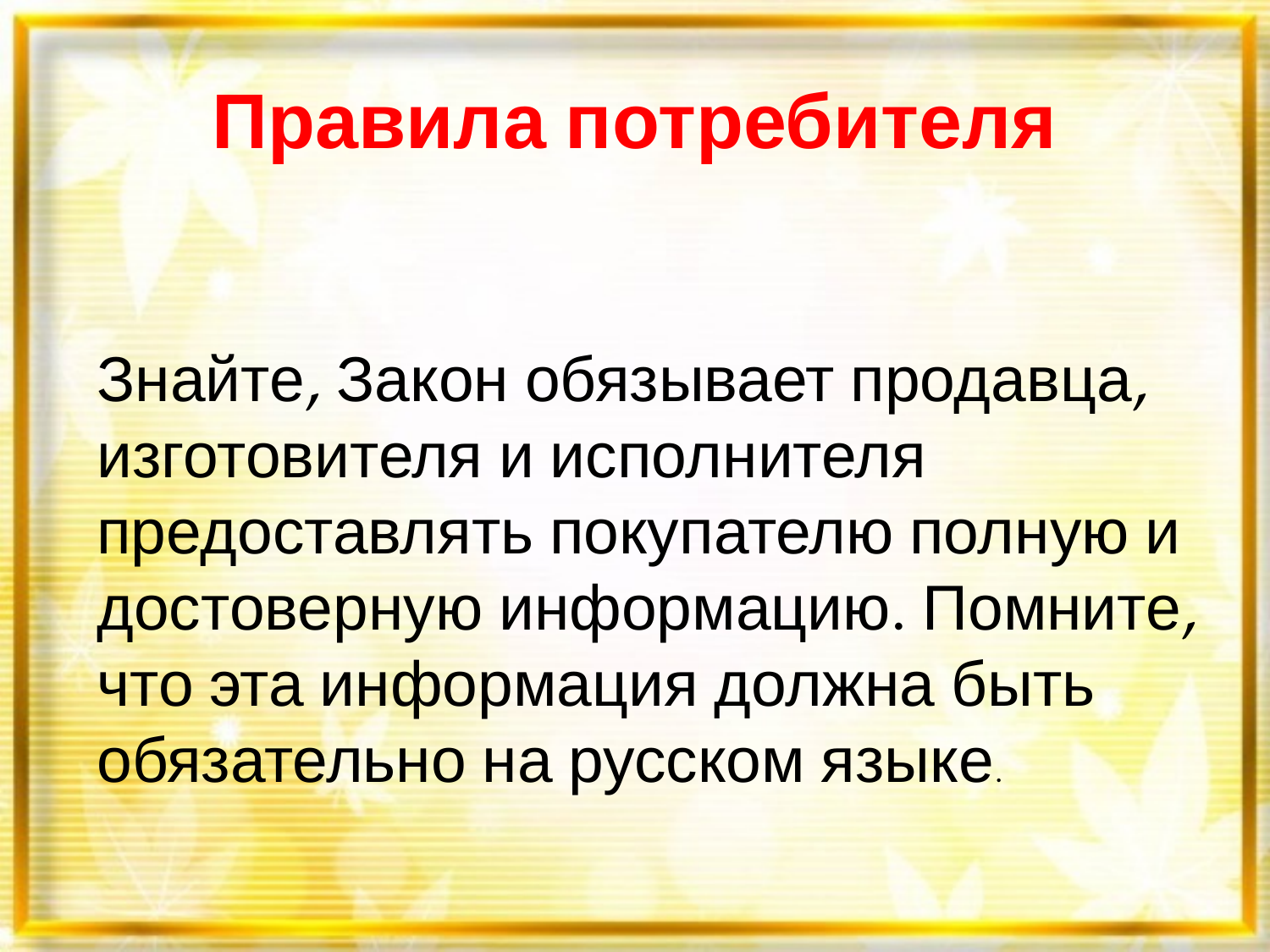

# Правила потребителя

Знайте, Закон обязывает продавца, изготовителя и исполнителя предоставлять покупателю полную и достоверную информацию. Помните, что эта информация должна быть обязательно на русском языке.